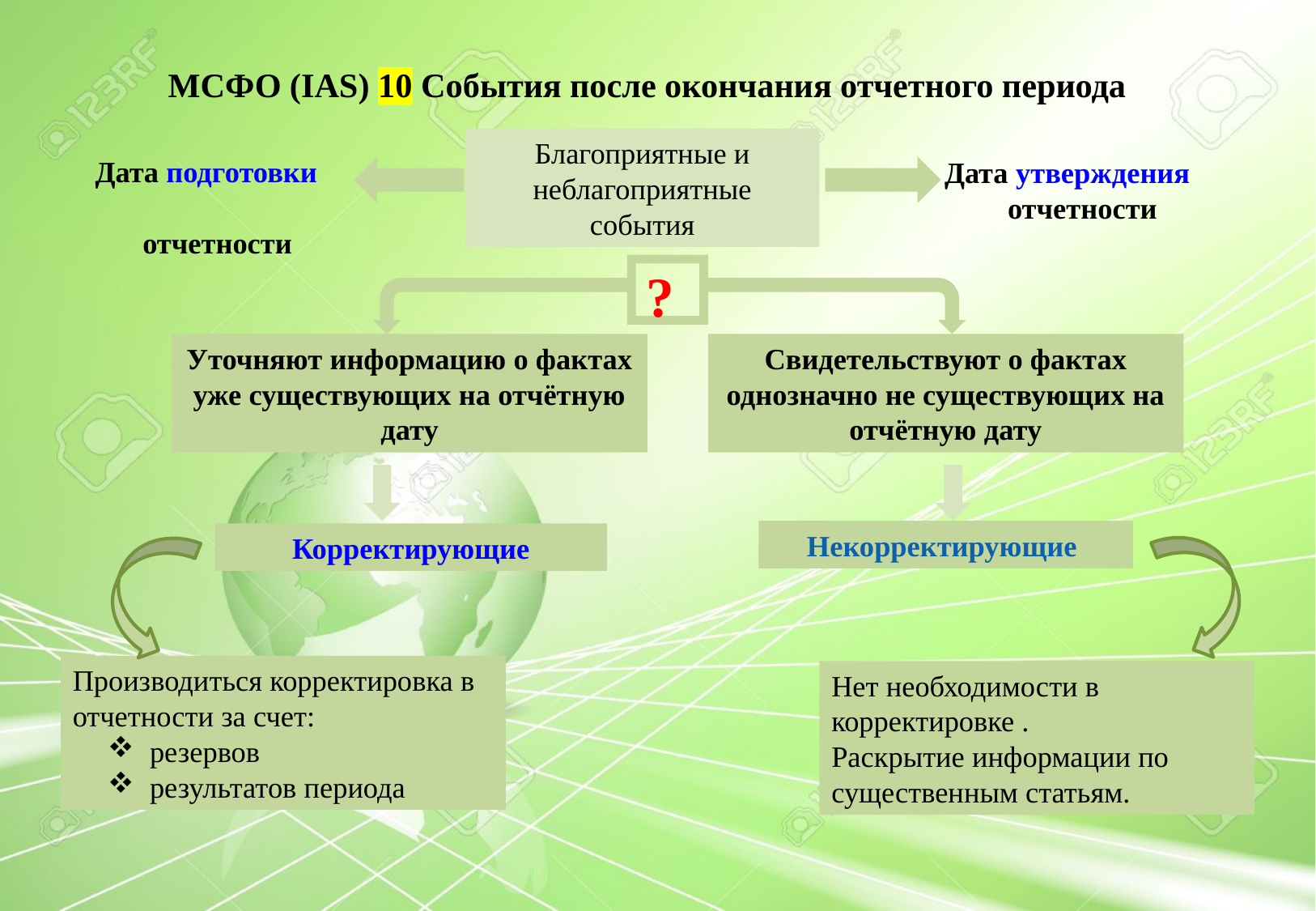

# МСФО (IAS) 10 События после окончания отчетного периода
Благоприятные и неблагоприятные события
Дата подготовки
отчетности
Дата утверждения
отчетности

?
Уточняют информацию о фактах уже существующих на отчётную дату
Свидетельствуют о фактах однозначно не существующих на отчётную дату

Некорректирующие
Корректирующие

Производиться корректировка в отчетности за счет:
резервов
результатов периода
Нет необходимости в корректировке .
Раскрытие информации по существенным статьям.